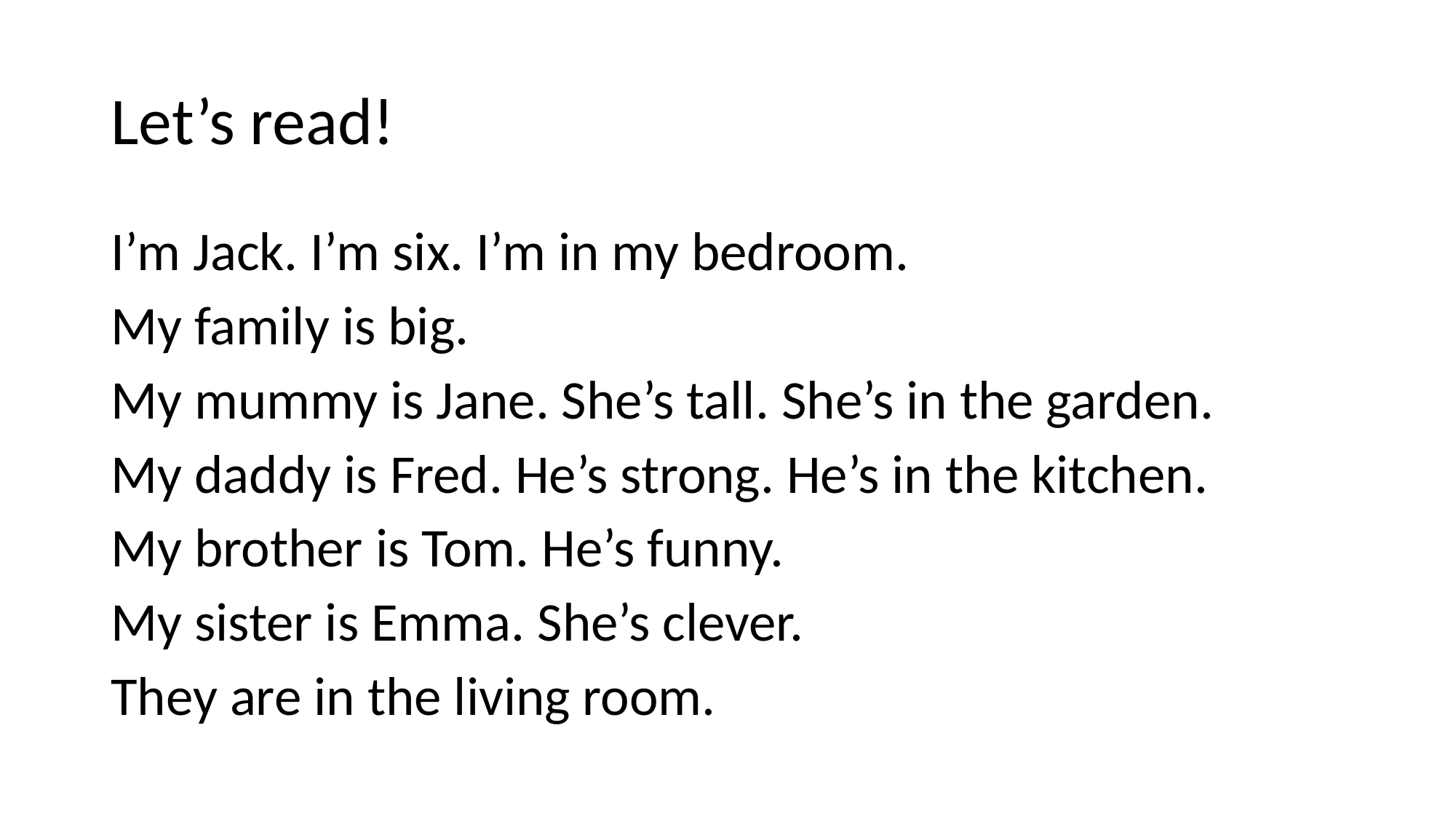

# Let’s read!
I’m Jack. I’m six. I’m in my bedroom.
My family is big.
My mummy is Jane. She’s tall. She’s in the garden.
My daddy is Fred. He’s strong. He’s in the kitchen.
My brother is Tom. He’s funny.
My sister is Emma. She’s clever.
They are in the living room.